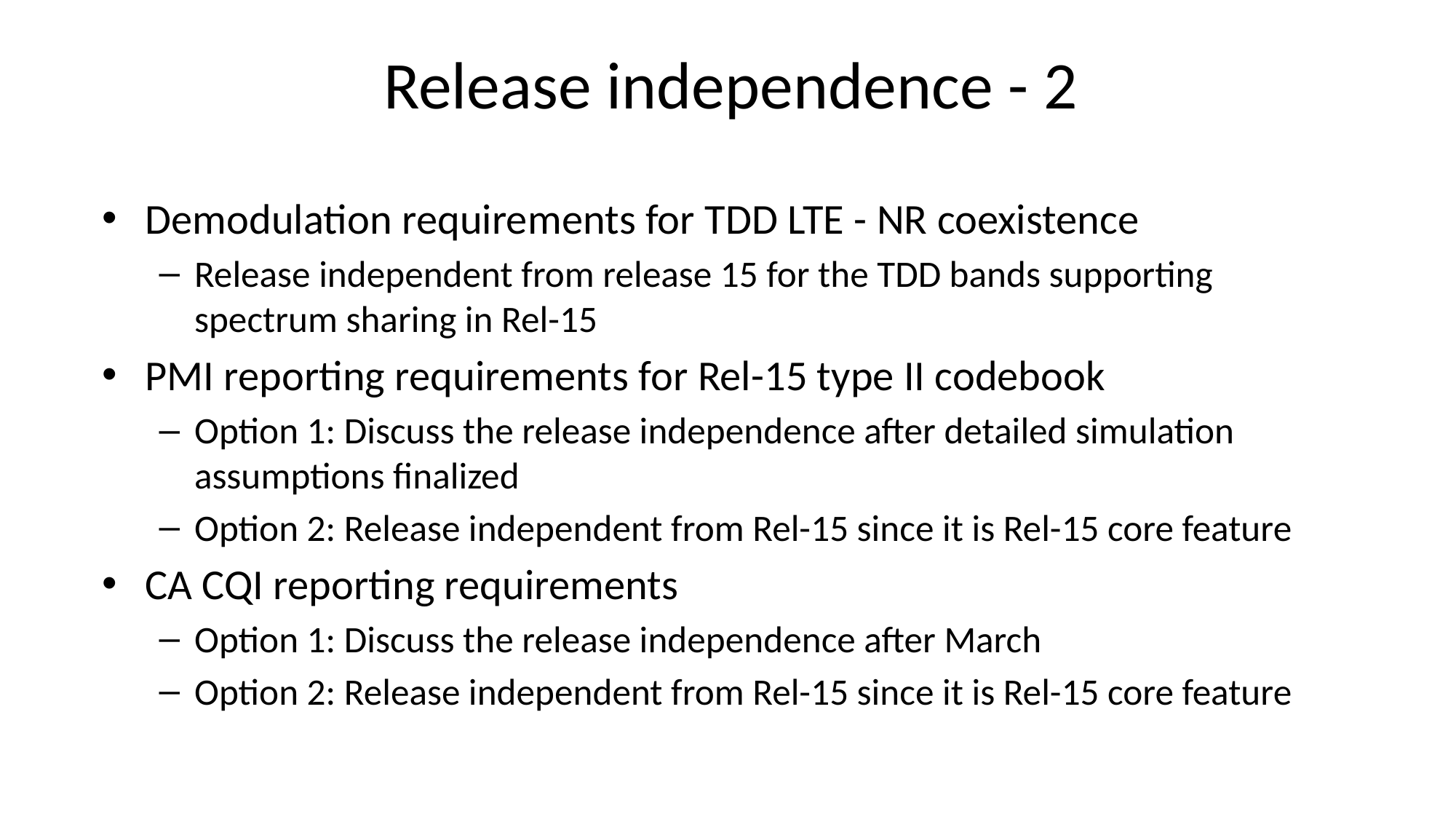

# Release independence - 2
Demodulation requirements for TDD LTE - NR coexistence
Release independent from release 15 for the TDD bands supporting spectrum sharing in Rel-15
PMI reporting requirements for Rel-15 type II codebook
Option 1: Discuss the release independence after detailed simulation assumptions finalized
Option 2: Release independent from Rel-15 since it is Rel-15 core feature
CA CQI reporting requirements
Option 1: Discuss the release independence after March
Option 2: Release independent from Rel-15 since it is Rel-15 core feature